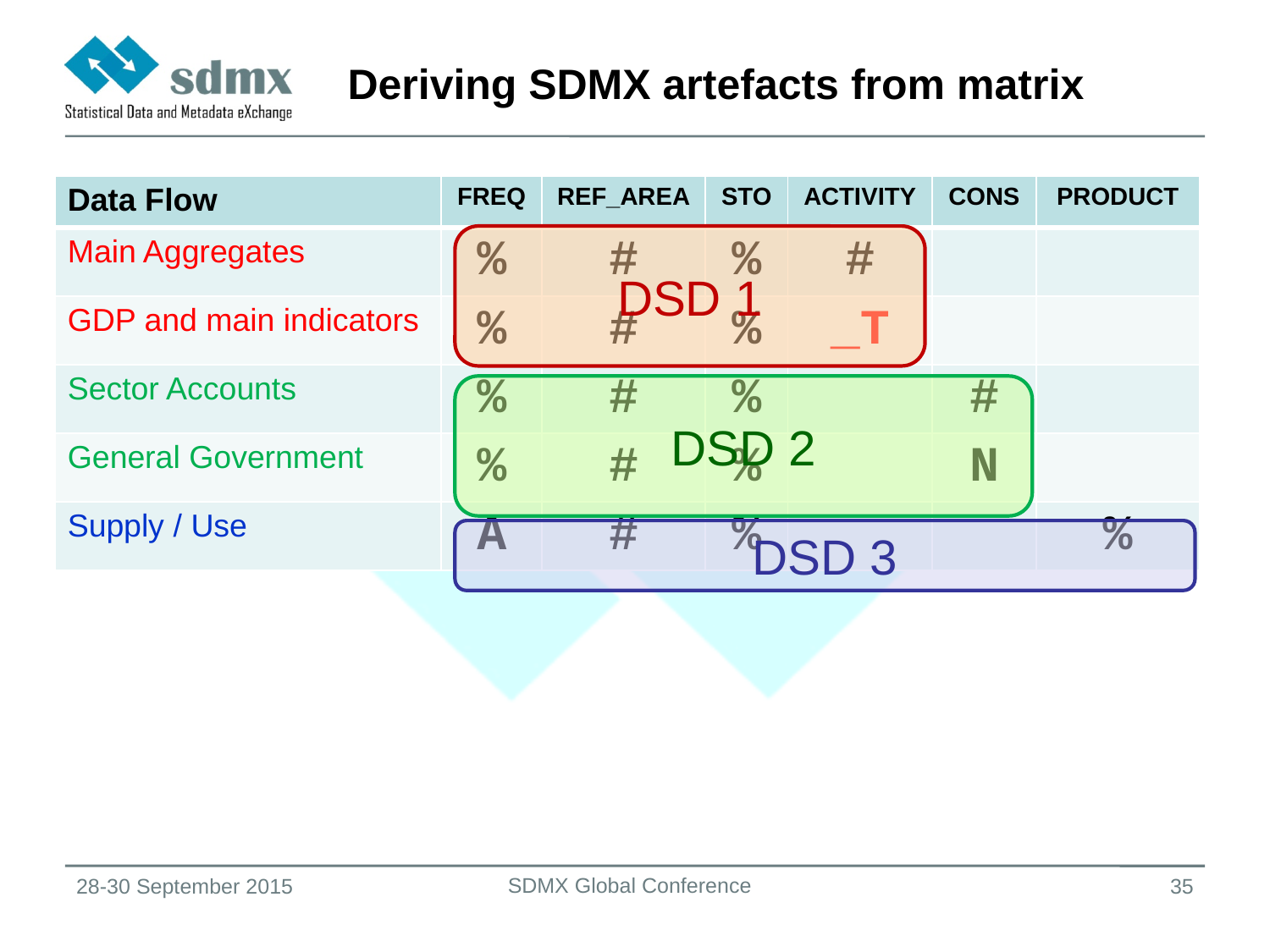

# Deriving SDMX artefacts from matrix
| Data Flow | FREQ | REF\_AREA | STO | ACTIVITY | CONS | PRODUCT |
| --- | --- | --- | --- | --- | --- | --- |
| Main Aggregates | % | # | % | # |  |  |
| GDP and main indicators | % | # | % | \_T |  |  |
| Sector Accounts | % | # | % |  | # |  |
| General Government | % | # | % |  | N |  |
| Supply / Use | A | # | % |  |  | % |
DSD 1
DSD 2
DSD 3
SDMX Global Conference
28-30 September 2015
35